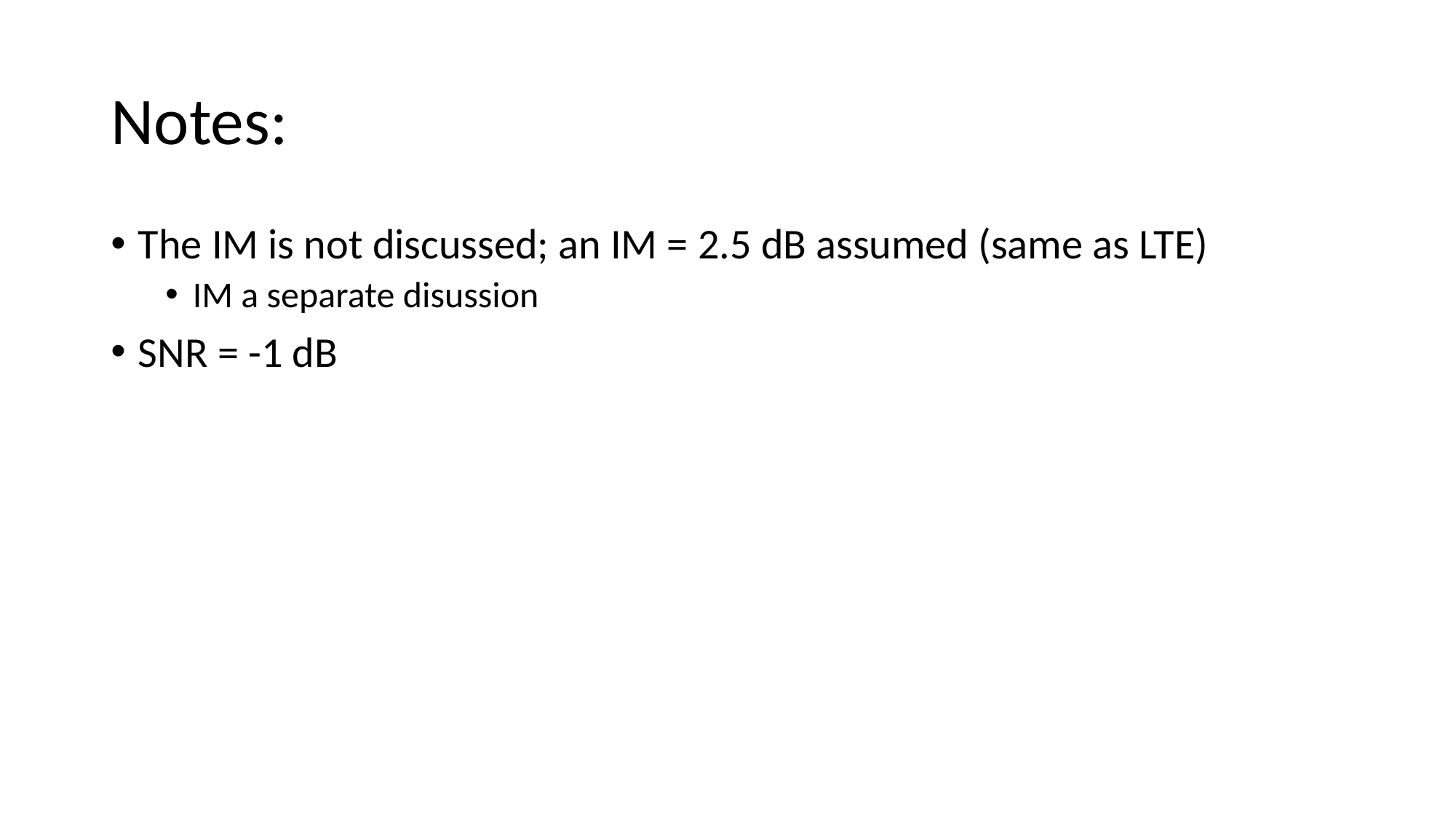

# Notes:
The IM is not discussed; an IM = 2.5 dB assumed (same as LTE)
IM a separate disussion
SNR = -1 dB